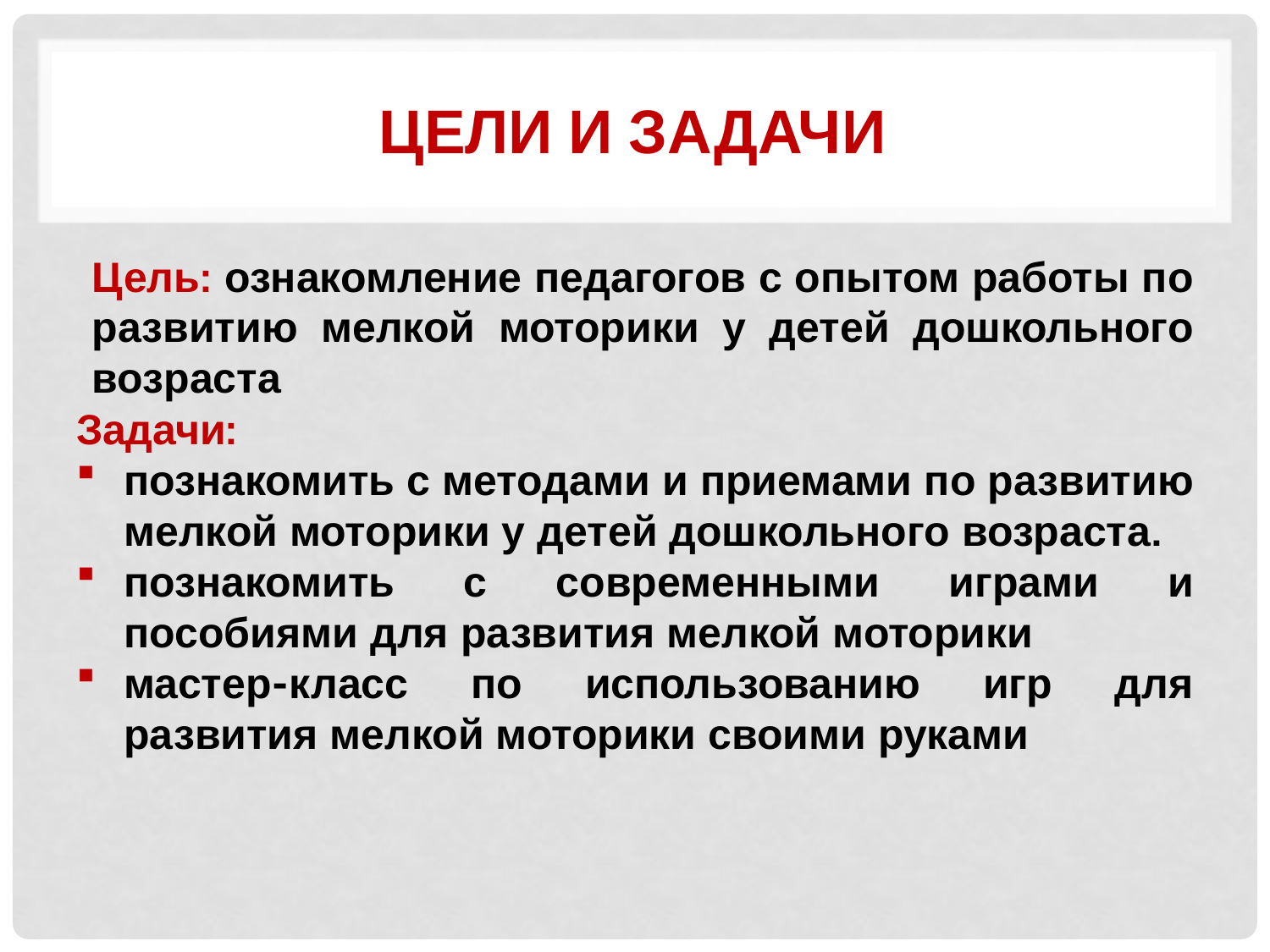

# Цели и задачи
Цель: ознакомление педагогов с опытом работы по развитию мелкой моторики у детей дошкольного возраста
Задачи:
познакомить с методами и приемами по развитию мелкой моторики у детей дошкольного возраста.
познакомить с современными играми и пособиями для развития мелкой моторики
мастер-класс по использованию игр для развития мелкой моторики своими руками